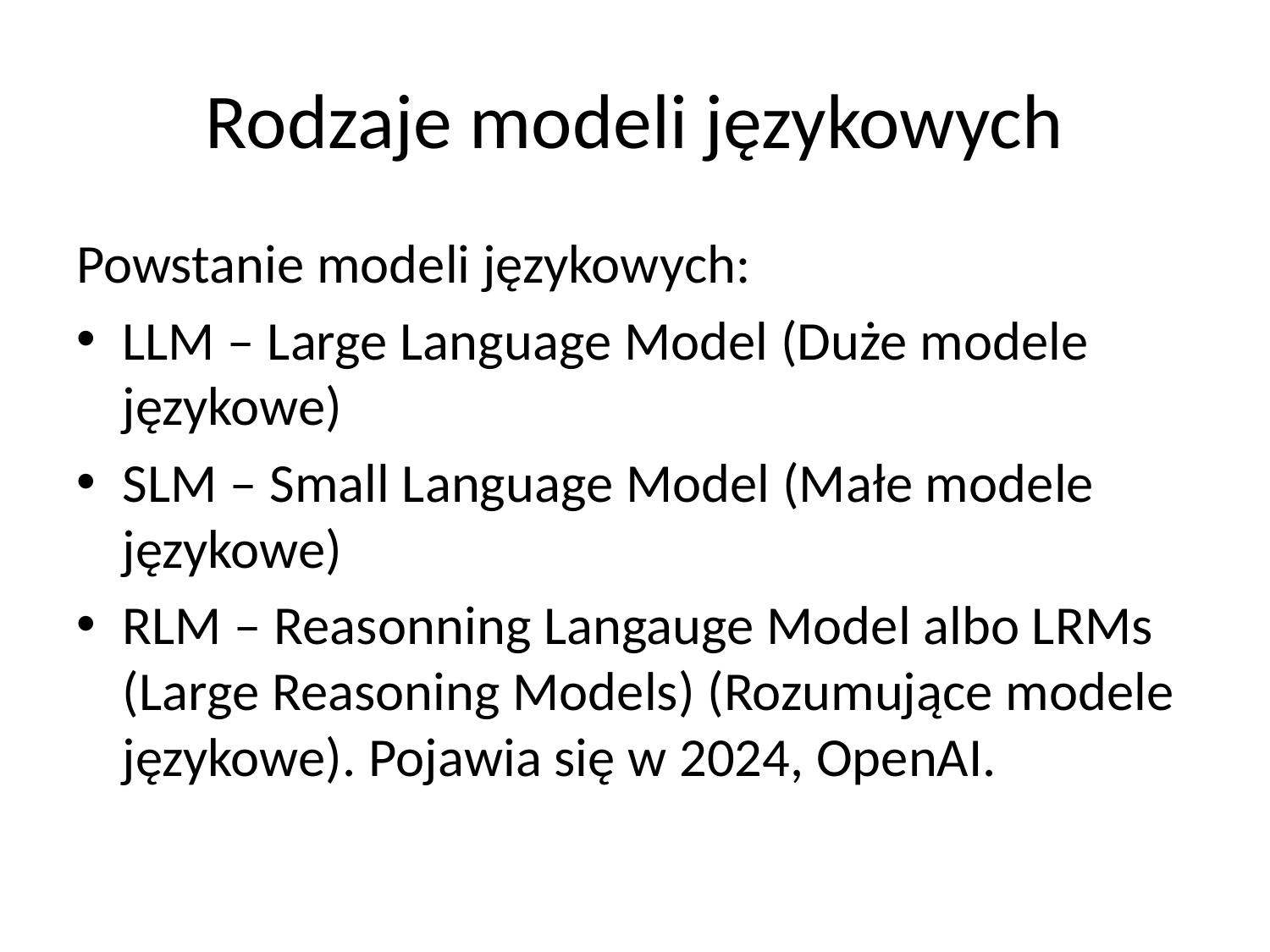

# Rodzaje modeli językowych
Powstanie modeli językowych:
	LLM – Large Language Model (Duże modele językowe)
	SLM – Small Language Model (Małe modele językowe)
	RLM – Reasonning Langauge Model albo LRMs (Large Reasoning Models) (Rozumujące modele językowe). Pojawia się w 2024, OpenAI.